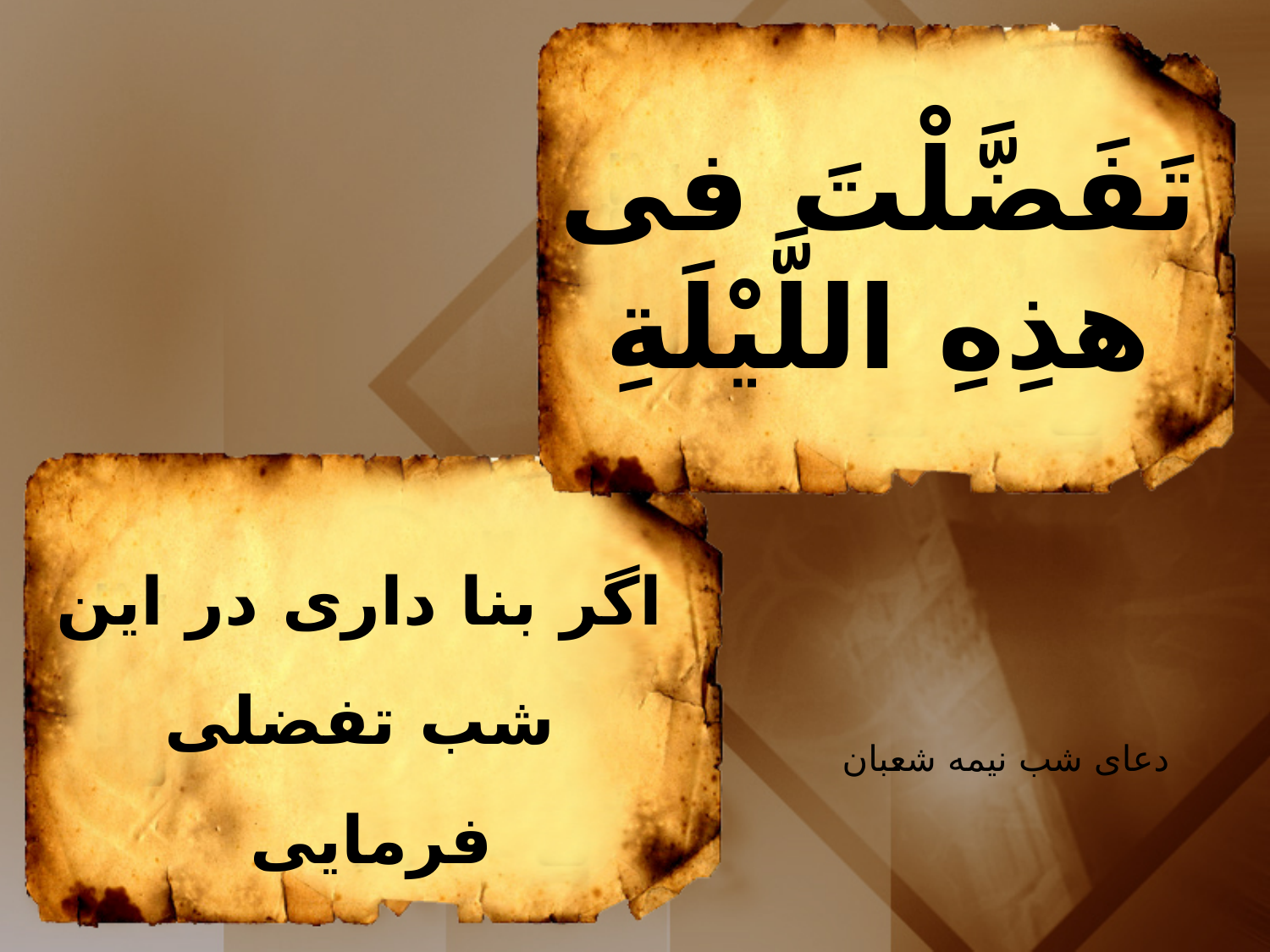

تَفَضَّلْتَ فى هذِهِ اللَّيْلَةِ
اگر بنا دارى در اين شب تفضلى فرمايى